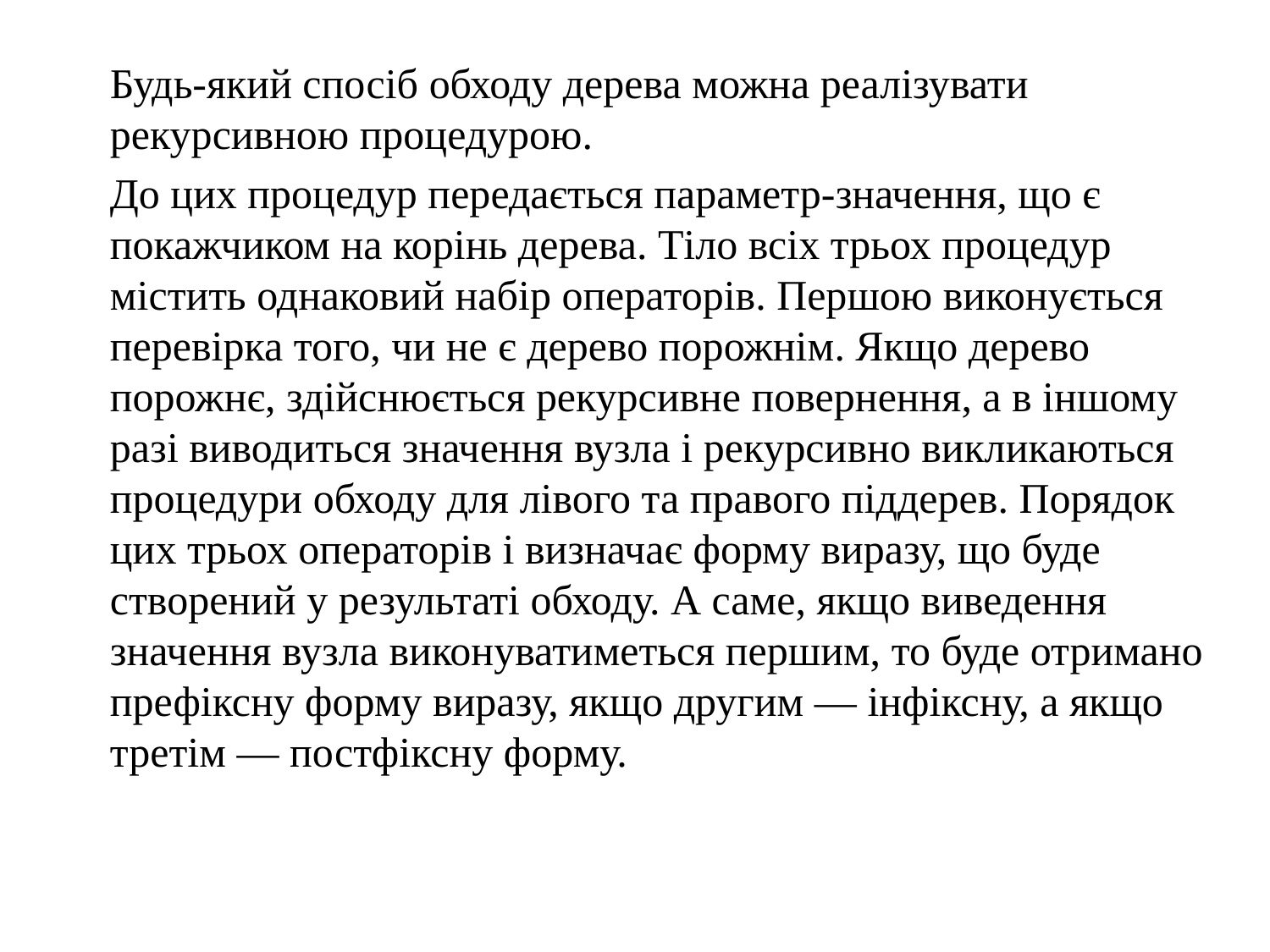

Будь-який спосіб обходу дерева можна реалізувати рекурсивною процедурою.
	До цих процедур передається параметр-значення, що є покажчиком на корінь дерева. Тіло всіх трьох процедур містить однаковий набір операторів. Першою виконується перевірка того, чи не є дерево порожнім. Якщо дерево порожнє, здійснюється рекурсивне повернення, а в іншому разі виводиться значення вузла і рекурсивно викликаються процедури обходу для лівого та правого піддерев. Порядок цих трьох операторів і визначає форму виразу, що буде створений у результаті обходу. А саме, якщо виведення значення вузла виконуватиметься першим, то буде отримано префіксну форму виразу, якщо другим — інфіксну, а якщо третім — постфіксну форму.